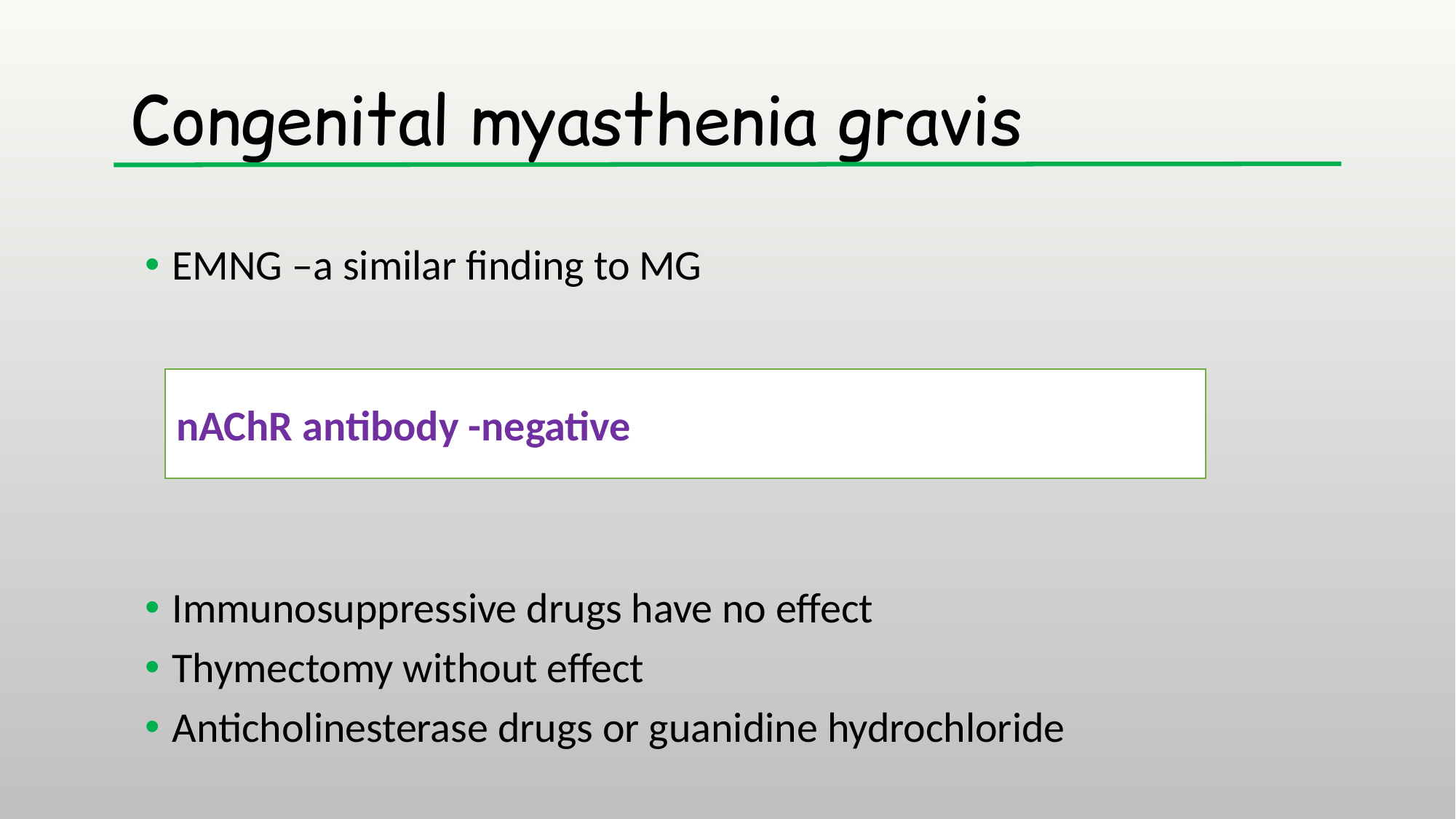

# Congenital myasthenia gravis
ЕMNG –a similar finding to MG

Immunosuppressive drugs have no effect
Thymectomy without effect
Anticholinesterase drugs or guanidine hydrochloride
nAChR antibody -negative